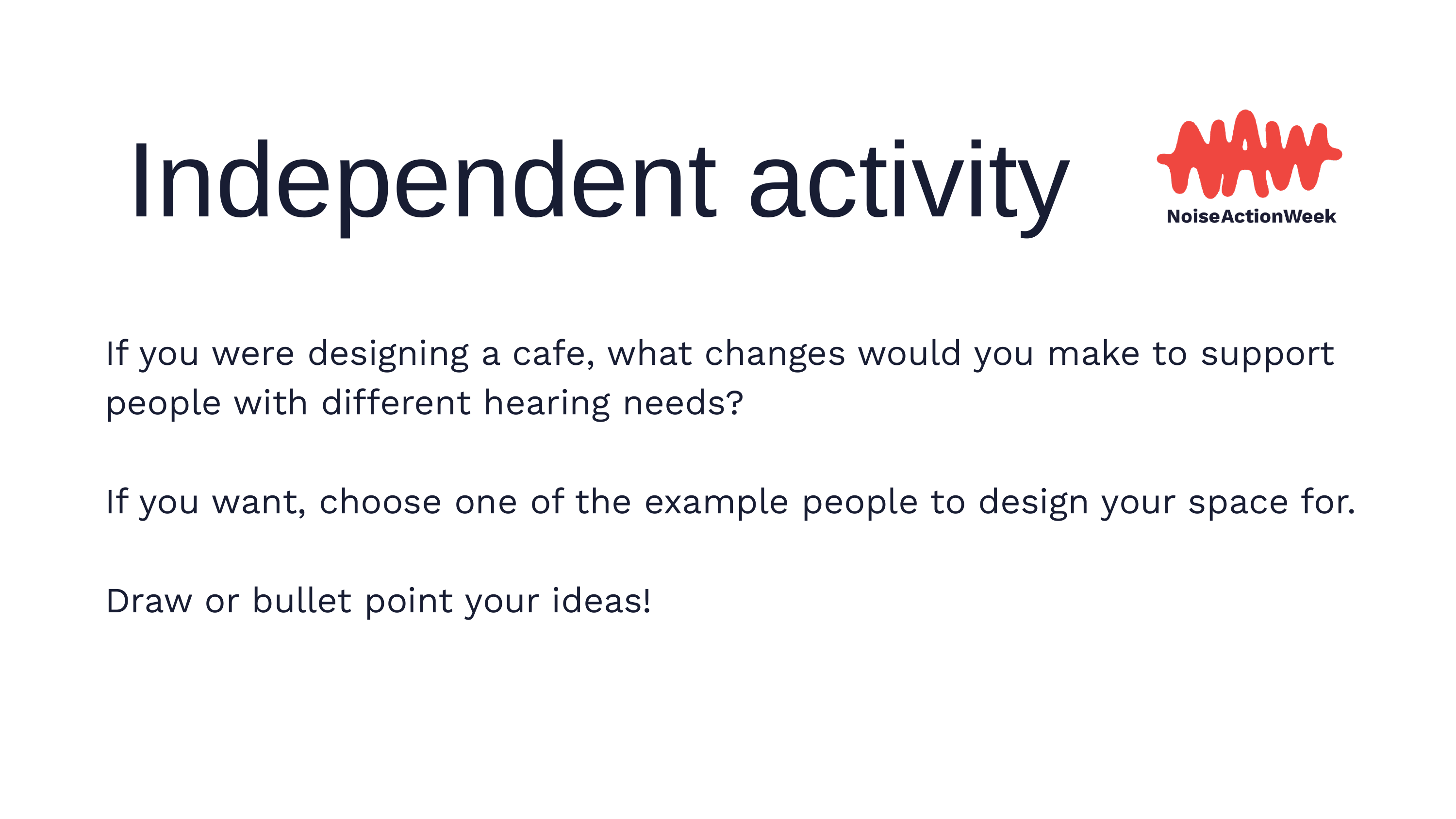

Independent activity
If you were designing a cafe, what changes would you make to support people with different hearing needs?

If you want, choose one of the example people to design your space for.

Draw or bullet point your ideas!